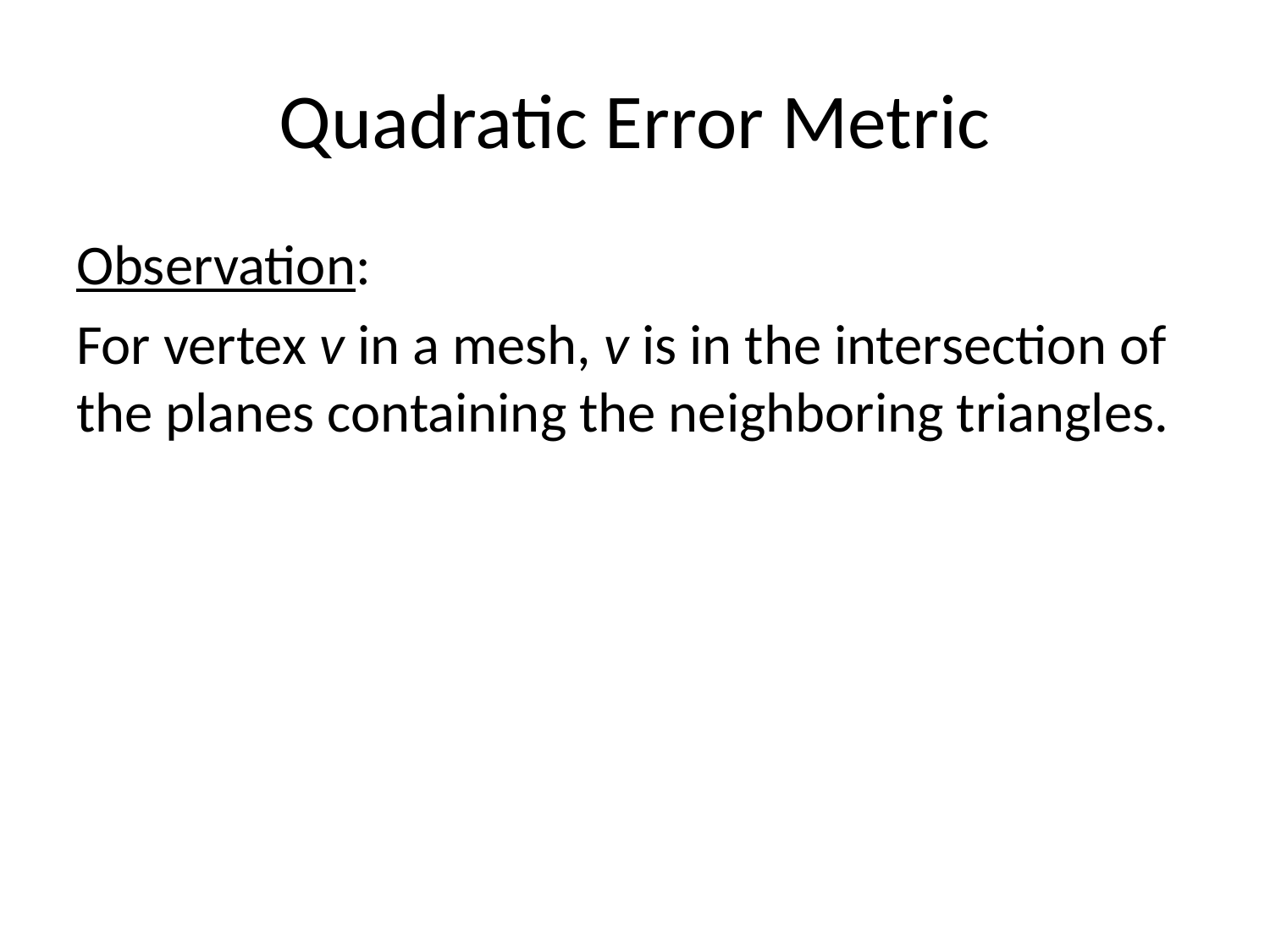

# Quadratic Error Metric
Observation:
For vertex v in a mesh, v is in the intersection of the planes containing the neighboring triangles.